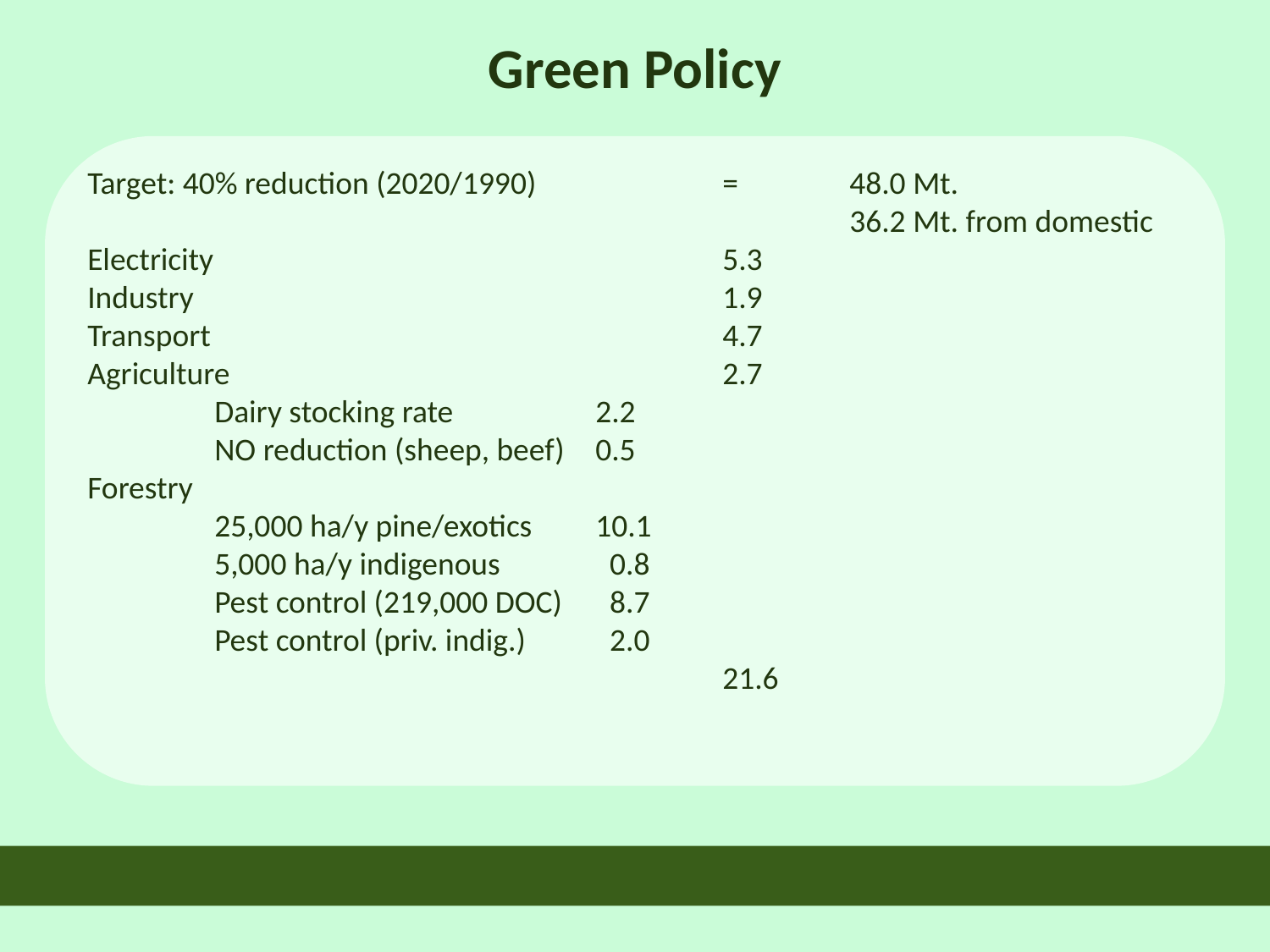

Green Policy

Target: 40% reduction (2020/1990) 		=	48.0 Mt.
 						36.2 Mt. from domestic
Electricity				 	5.3
Industry		  			1.9
Transport 	  			4.7
Agriculture	  			2.7
	Dairy stocking rate		2.2
	NO reduction (sheep, beef)	0.5
Forestry
	25,000 ha/y pine/exotics	10.1
	5,000 ha/y indigenous	  0.8
	Pest control (219,000 DOC)	  8.7
	Pest control (priv. indig.)	  2.0
					21.6